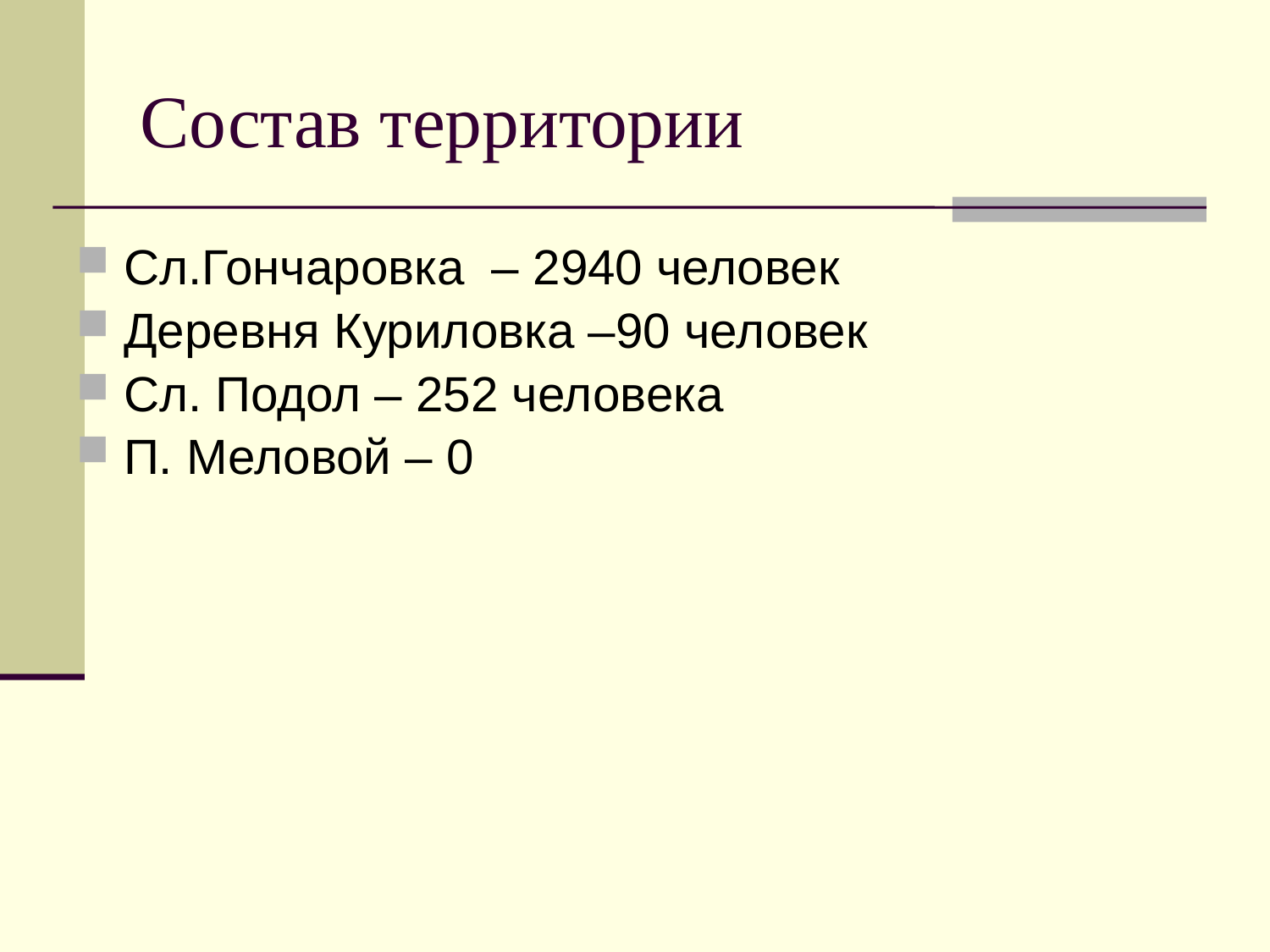

Состав территории
Сл.Гончаровка  – 2940 человек
Деревня Куриловка –90 человек
Сл. Подол – 252 человека
П. Меловой – 0